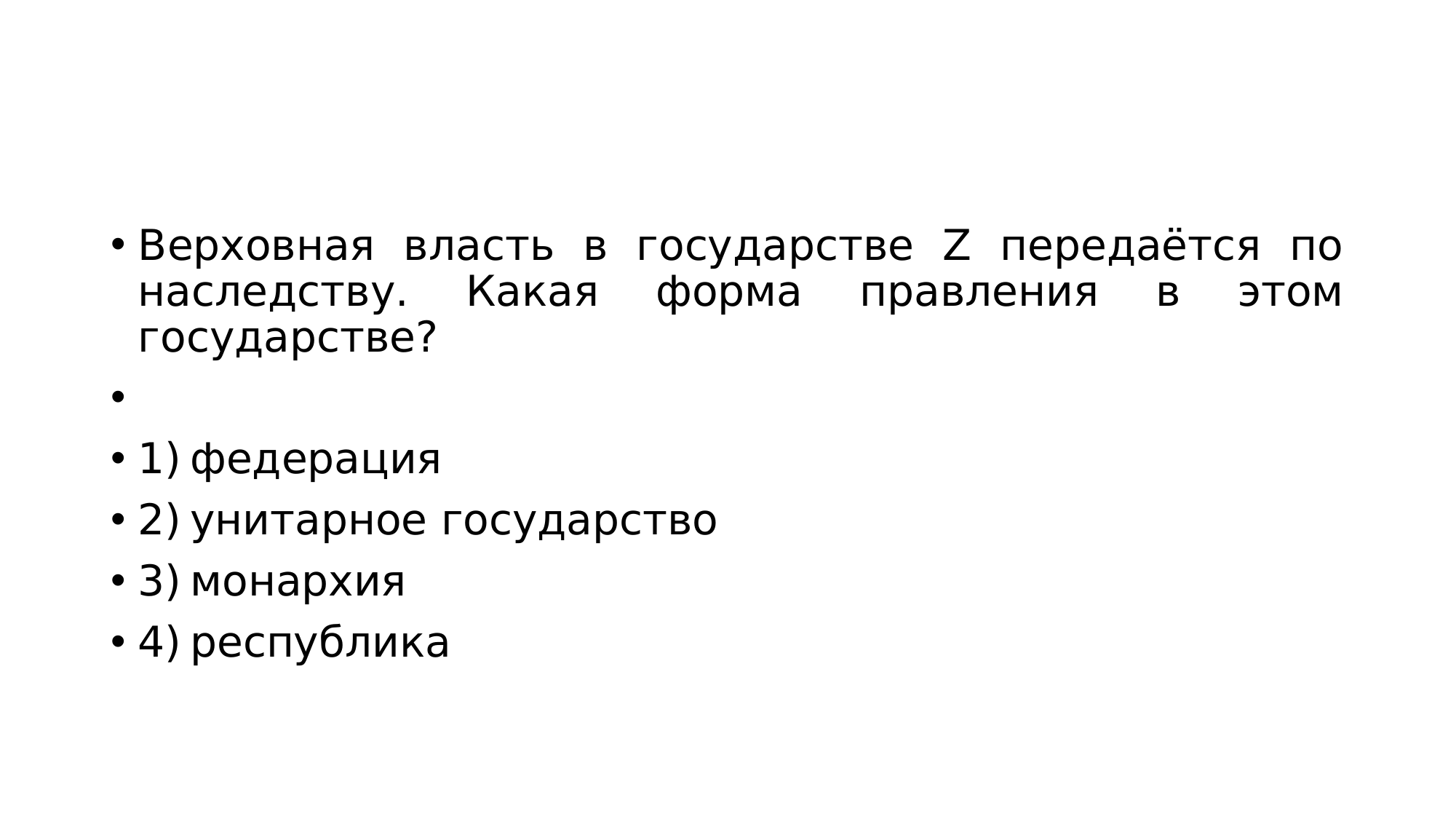

#
Верховная власть в государстве Z передаётся по наследству. Какая форма правления в этом государстве?

1) федерация
2) унитарное государство
3) монархия
4) республика